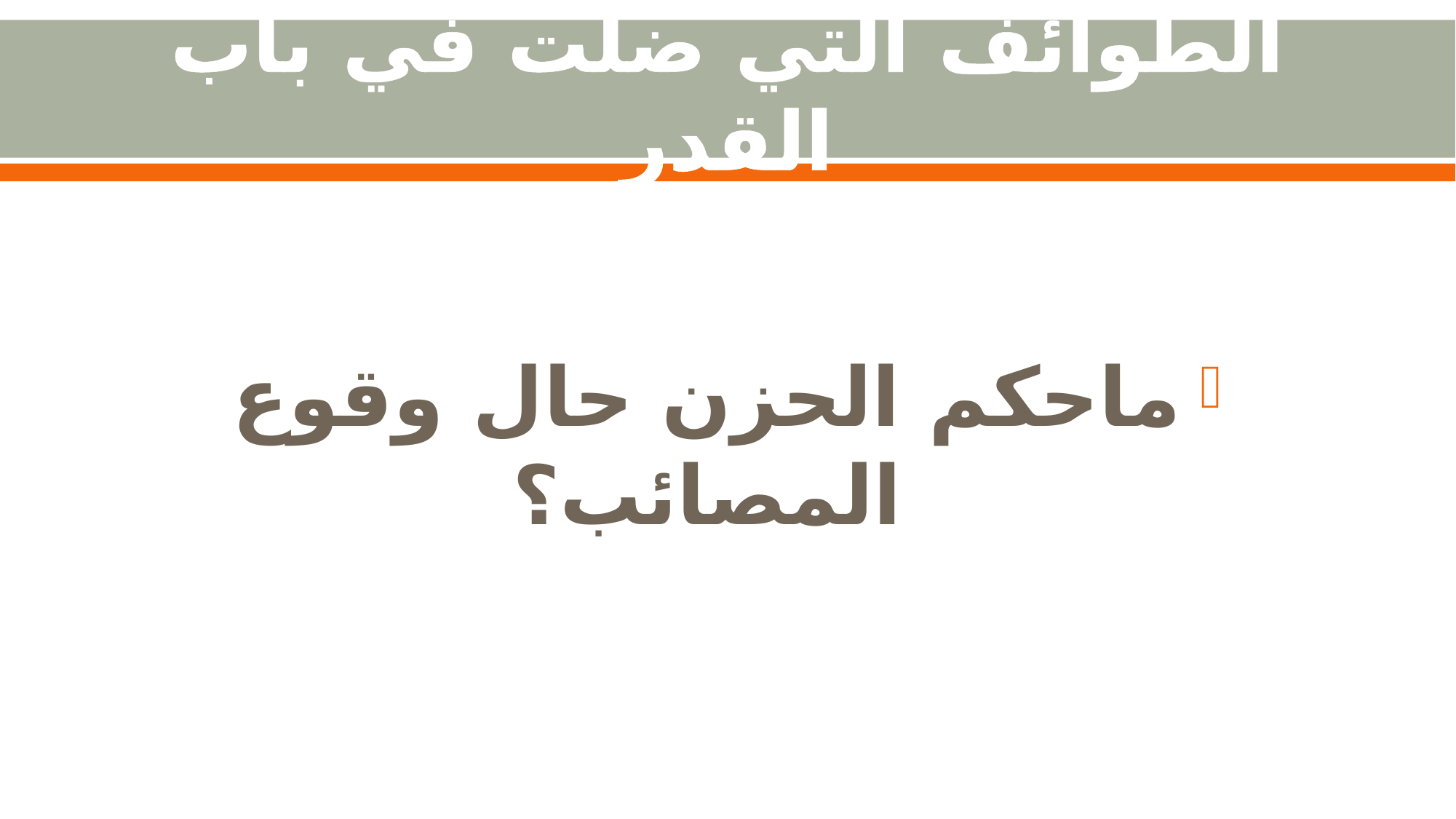

# الطوائف التي ضلت في باب القدر

ماحكم الحزن حال وقوع المصائب؟